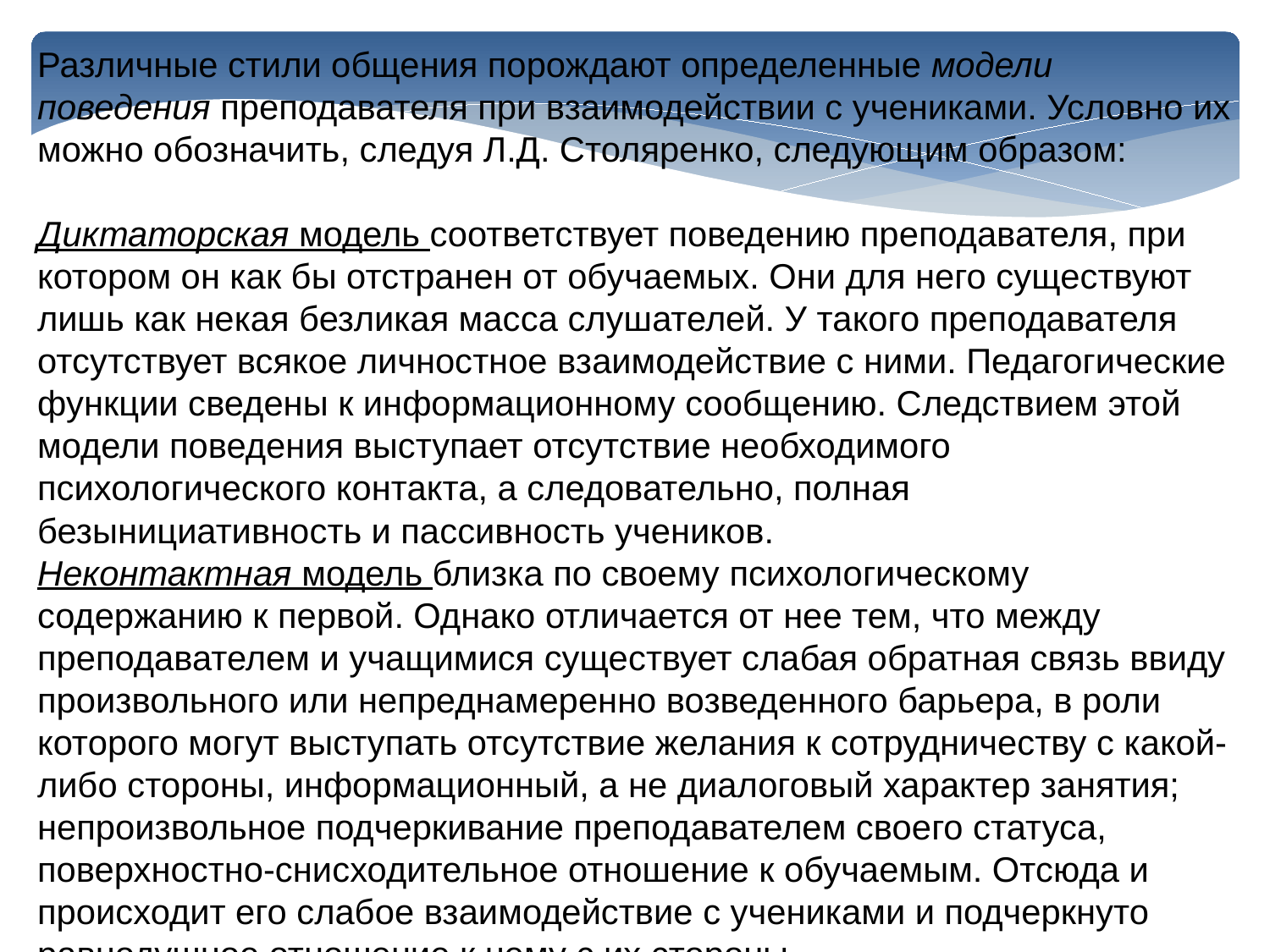

Различные стили общения порождают определенные модели поведения преподавателя при взаимодействии с учениками. Условно их можно обозначить, следуя Л.Д. Столярен­ко, следующим образом:

Диктаторская модель соответствует поведению преподавателя, при котором он как бы отстранен от обучаемых. Они для него существуют лишь как некая безликая ма­сса слушателей. У такого преподавателя отсутствует всякое личностное взаимодействие с ними. Педагогические функции сведены к информационному сообщению. Следствием этой мо­дели поведения выступает отсутствие необходимого психологического контакта, а следовательно, полная безынициативность и пассивность учеников.
Неконтактная модель близка по своему психологическому содержанию к первой. Однако отличается от нее тем, что между преподавателем и учащимися существует слабая обратная связь ввиду произвольного или непреднамеренно возведенного барьера, в роли которого могут выступать отсутствие желания к сотрудничеству с какой-либо стороны, информационный, а не диалоговый характер занятия; непроизвольное подчеркивание преподавателем своего статуса, поверхностно-сни­сходительное отношение к обучаемым. Отсюда и происходит его слабое взаимодействие с учениками и подчеркнуто равно­душное отношение к нему с их стороны.